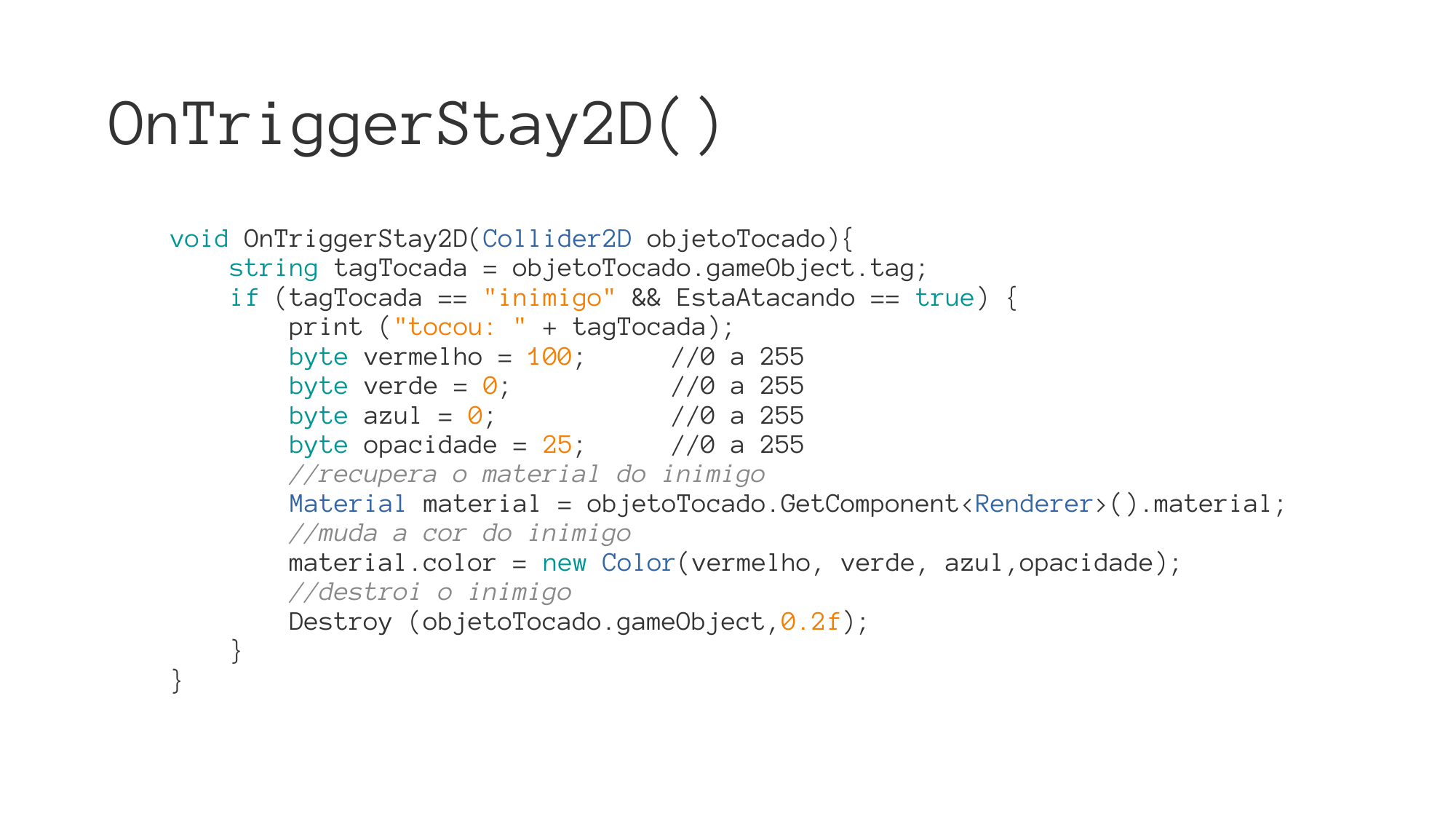

# OnTriggerStay2D()
    void OnTriggerStay2D(Collider2D objetoTocado){
        string tagTocada = objetoTocado.gameObject.tag; 
        if (tagTocada == "inimigo" && EstaAtacando == true) {
            print ("tocou: " + tagTocada);
            byte vermelho = 100; 	 //0 a 255
            byte verde = 0;		 //0 a 255
            byte azul = 0;		 //0 a 255
            byte opacidade = 25;	 //0 a 255
            //recupera o material do inimigo
            Material material = objetoTocado.GetComponent<Renderer>().material;
            //muda a cor do inimigo
            material.color = new Color(vermelho, verde, azul,opacidade);
            //destroi o inimigo
            Destroy (objetoTocado.gameObject,0.2f);
        }
    }